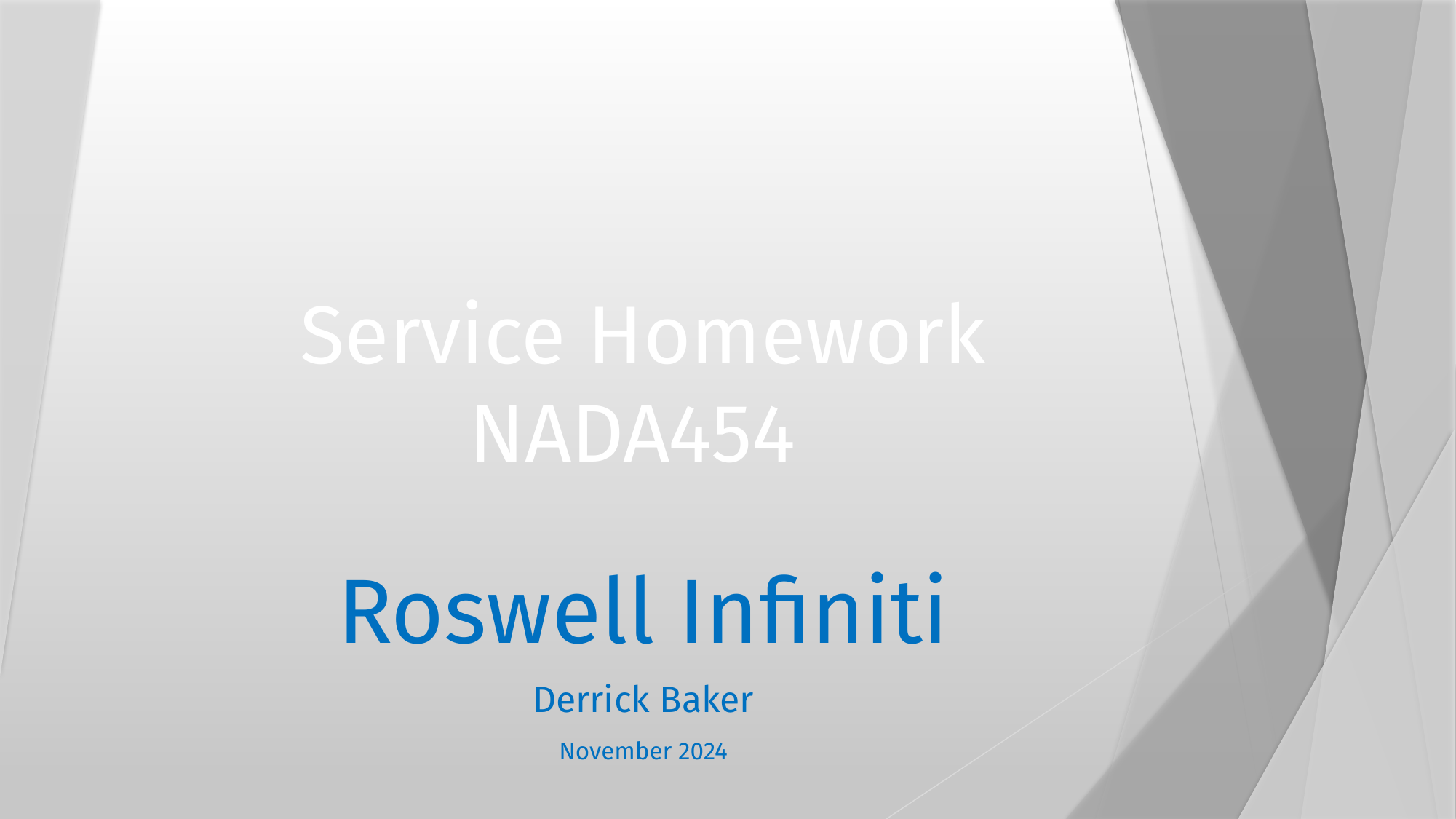

# Service Homework NADA454
Roswell Infiniti
Derrick Baker
November 2024